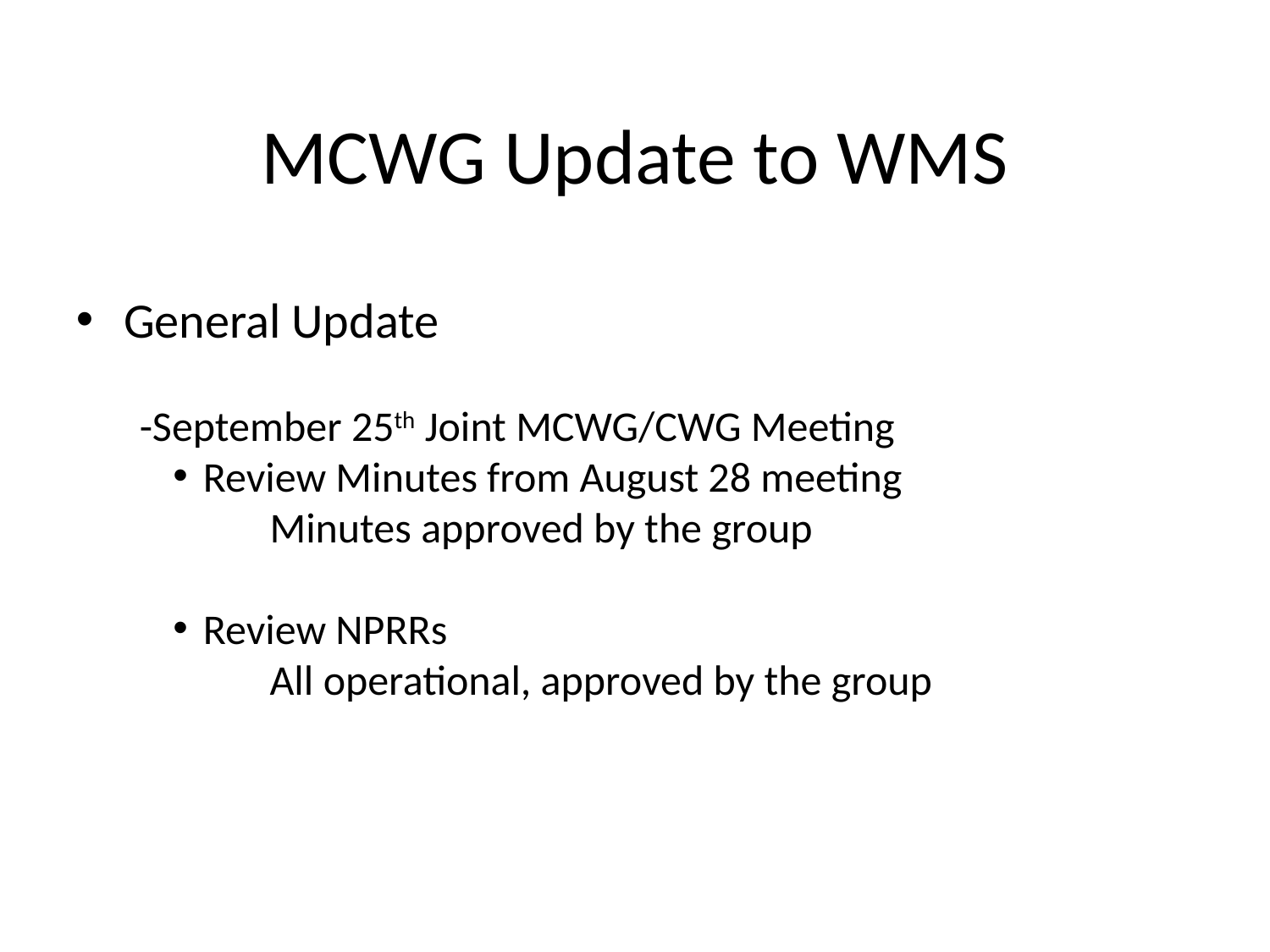

MCWG Update to WMS

General Update

-September 25th Joint MCWG/CWG Meeting
Review Minutes from August 28 meeting
       Minutes approved by the group

Review NPRRs
       All operational, approved by the group